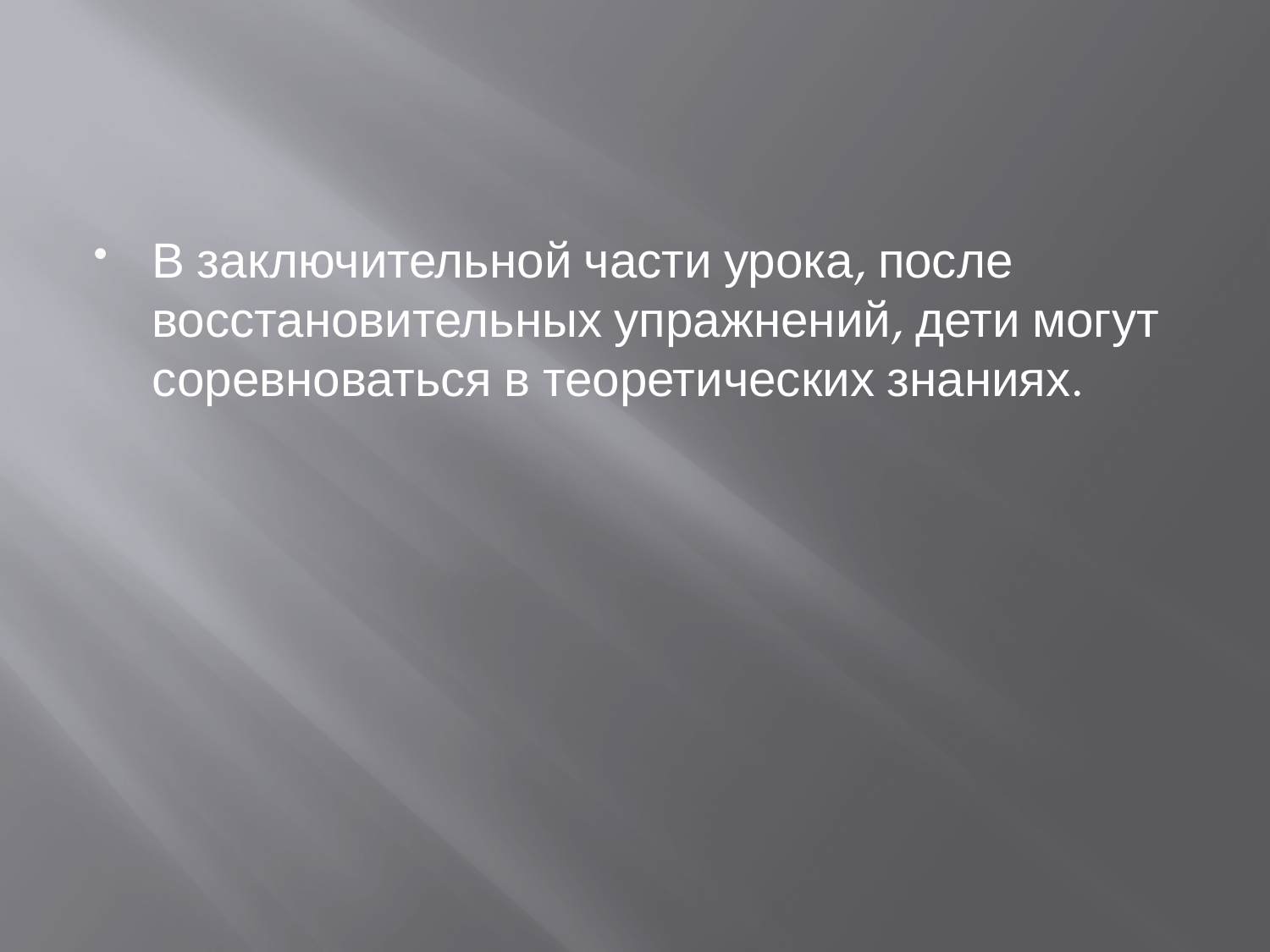

В заключительной части урока, после восстановительных упражнений, дети могут соревноваться в теоретических знаниях.